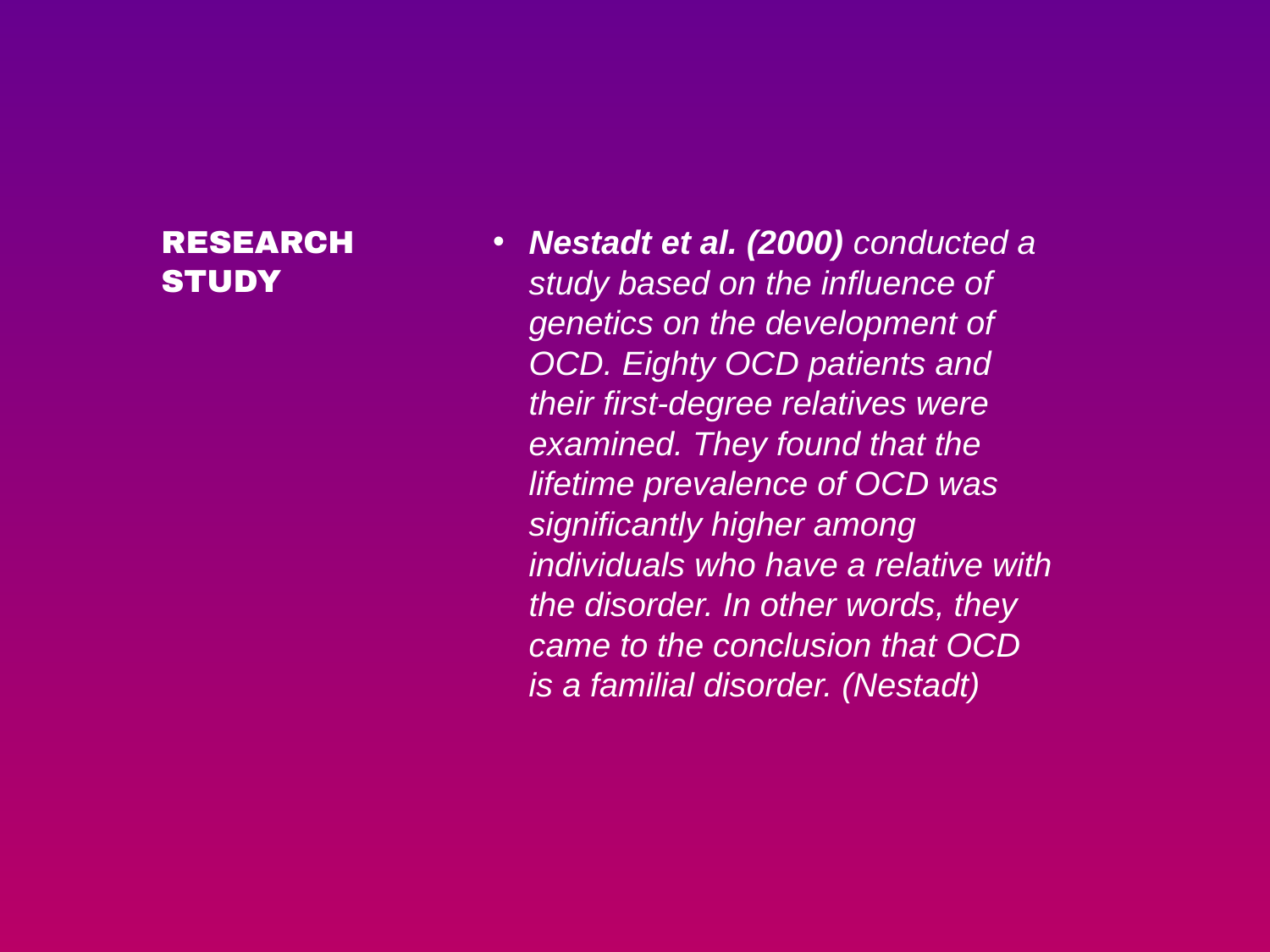

Nestadt et al. (2000) conducted a study based on the influence of genetics on the development of OCD. Eighty OCD patients and their first-degree relatives were examined. They found that the lifetime prevalence of OCD was significantly higher among individuals who have a relative with the disorder. In other words, they came to the conclusion that OCD is a familial disorder. (Nestadt)
# Research study